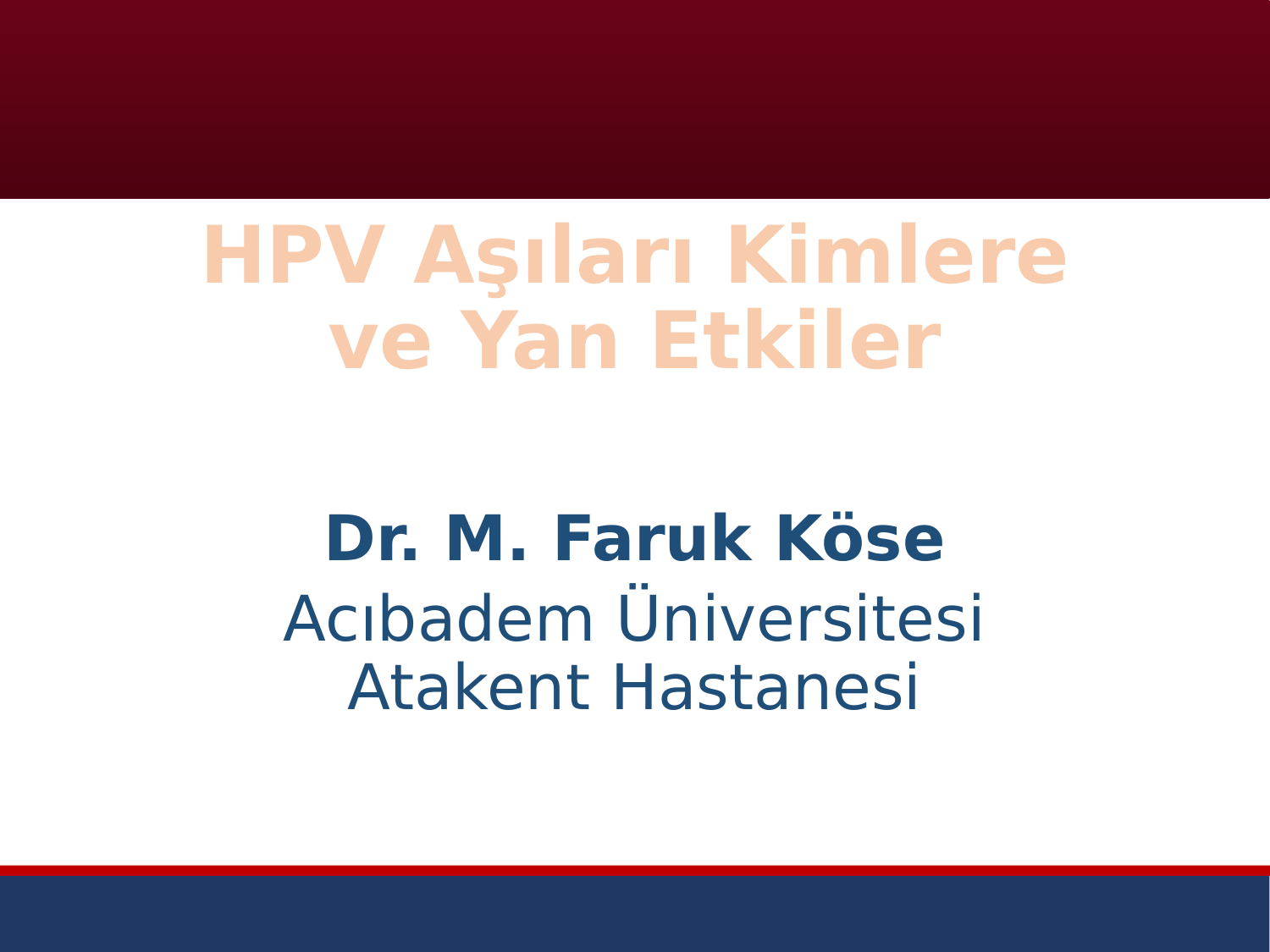

# HPV Aşıları Kimlere ve Yan Etkiler
Dr. M. Faruk Köse
Acıbadem Üniversitesi Atakent Hastanesi